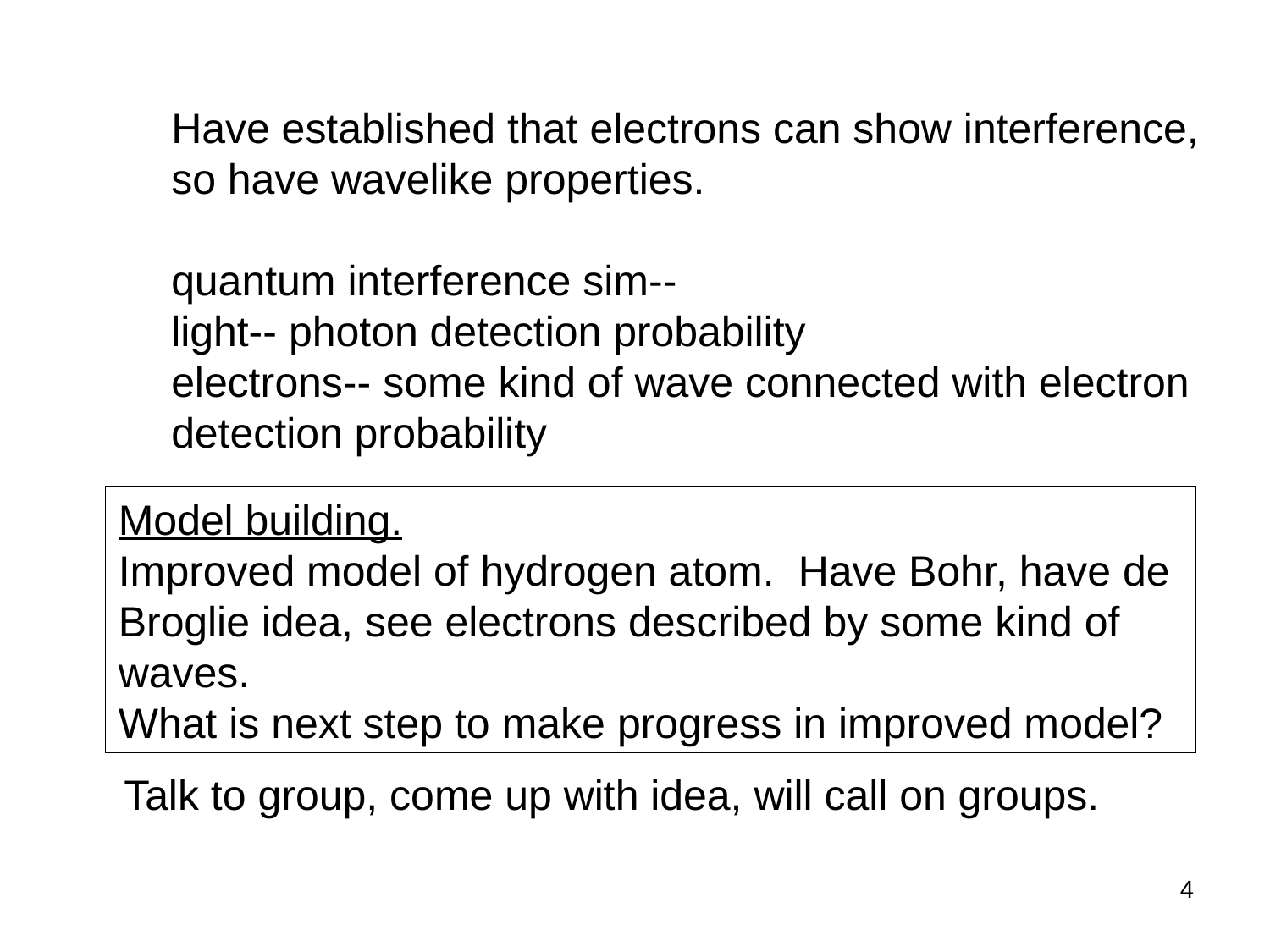

Have established that electrons can show interference,
so have wavelike properties.

quantum interference sim--
light-- photon detection probability
electrons-- some kind of wave connected with electron detection probability

Model building.
Improved model of hydrogen atom.  Have Bohr, have de Broglie idea, see electrons described by some kind of waves.
What is next step to make progress in improved model?
Talk to group, come up with idea, will call on groups.
4